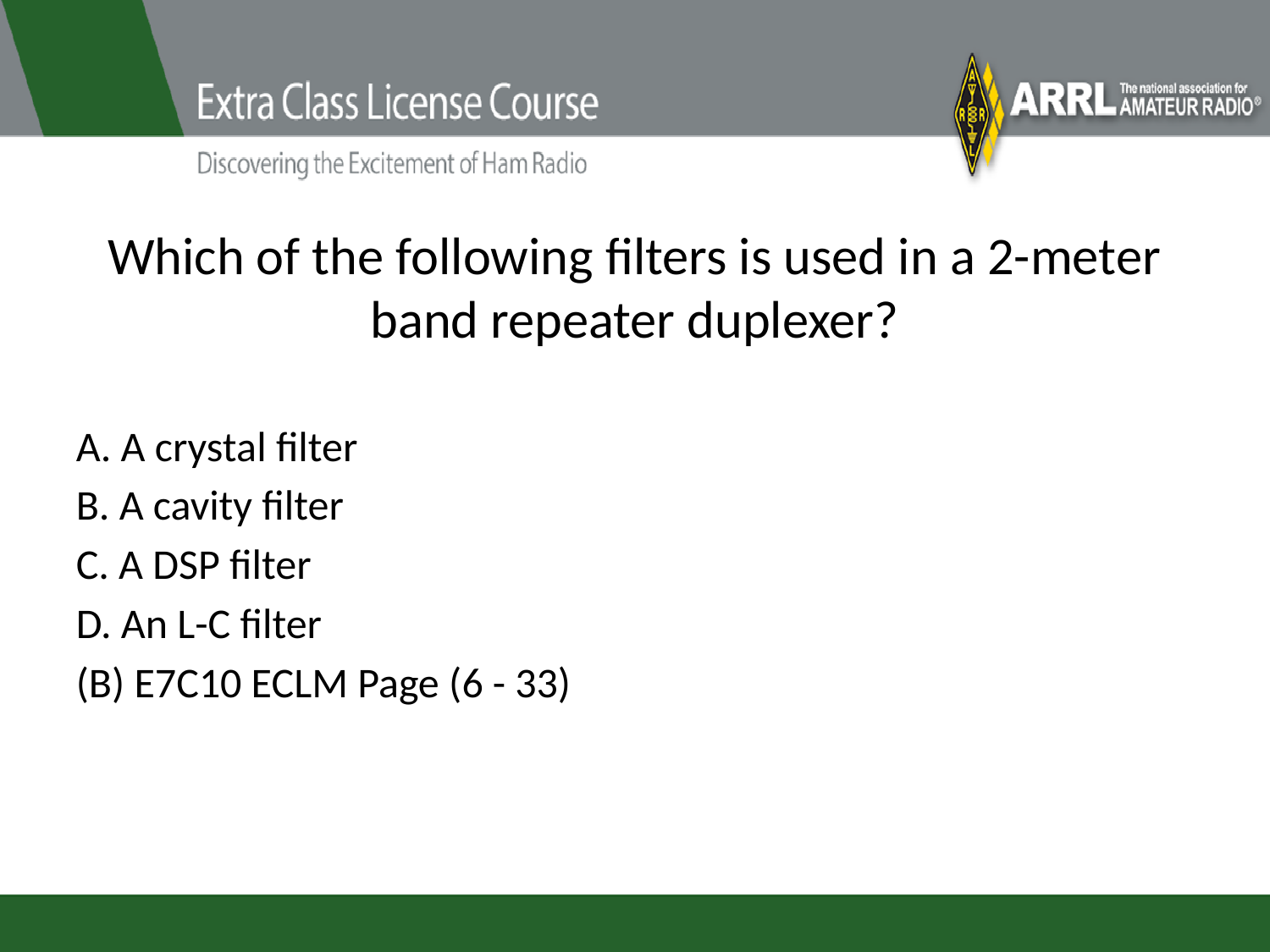

# Which of the following filters is used in a 2-meter band repeater duplexer?
A. A crystal filter
B. A cavity filter
C. A DSP filter
D. An L-C filter
(B) E7C10 ECLM Page (6 - 33)